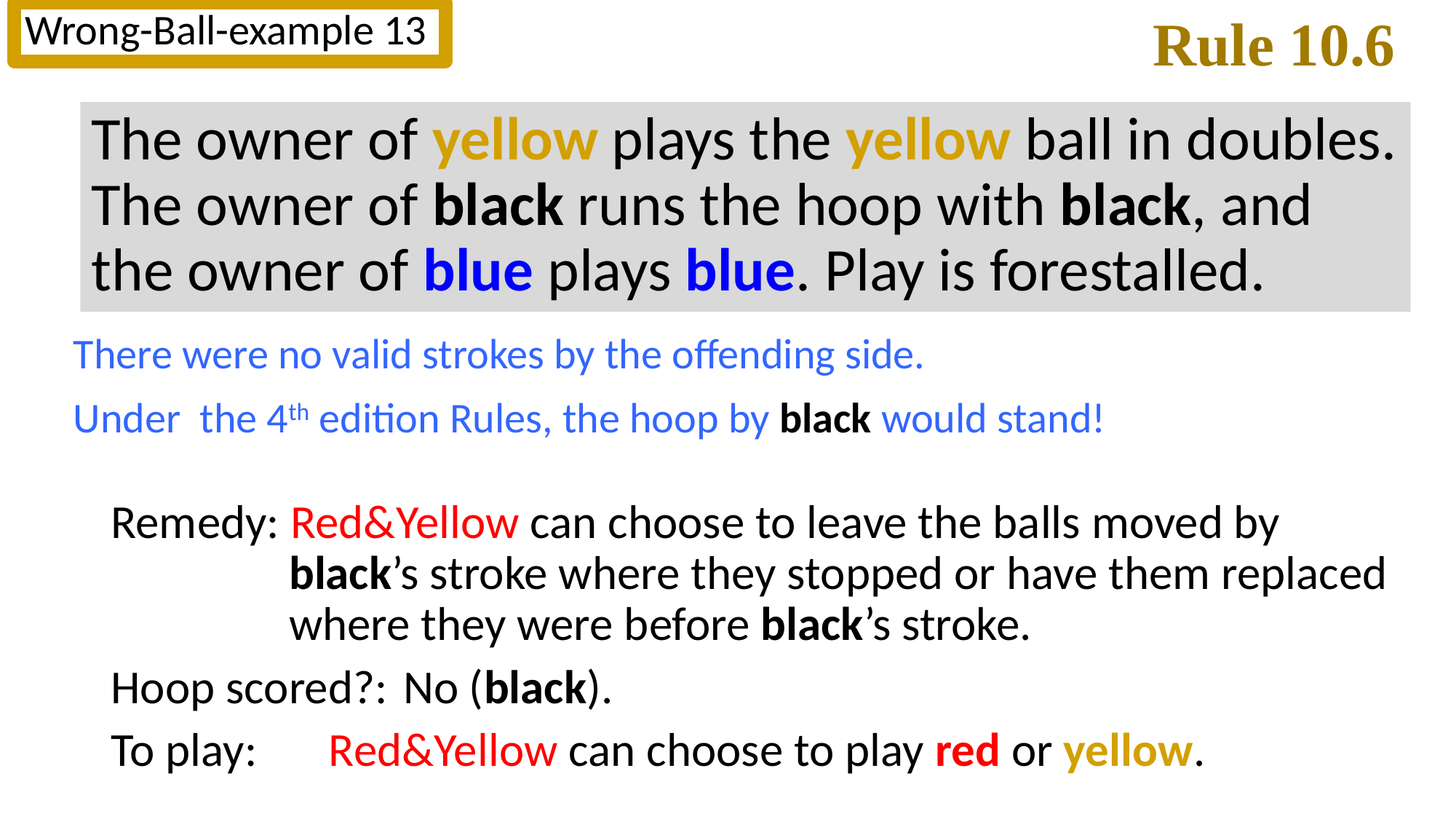

Rule 10.6
Wrong-Ball-example 13
The owner of yellow plays the yellow ball in doubles.
The owner of black runs the hoop with black, and
the owner of blue plays blue. Play is forestalled.
There were no valid strokes by the offending side.
Under  the 4th edition Rules, the hoop by black would stand!
Remedy: Red&Yellow can choose to leave the balls moved by black’s stroke where they stopped or have them replaced where they were before black’s stroke.
Hoop scored?:	No (black).
To play:		 Red&Yellow can choose to play red or yellow.